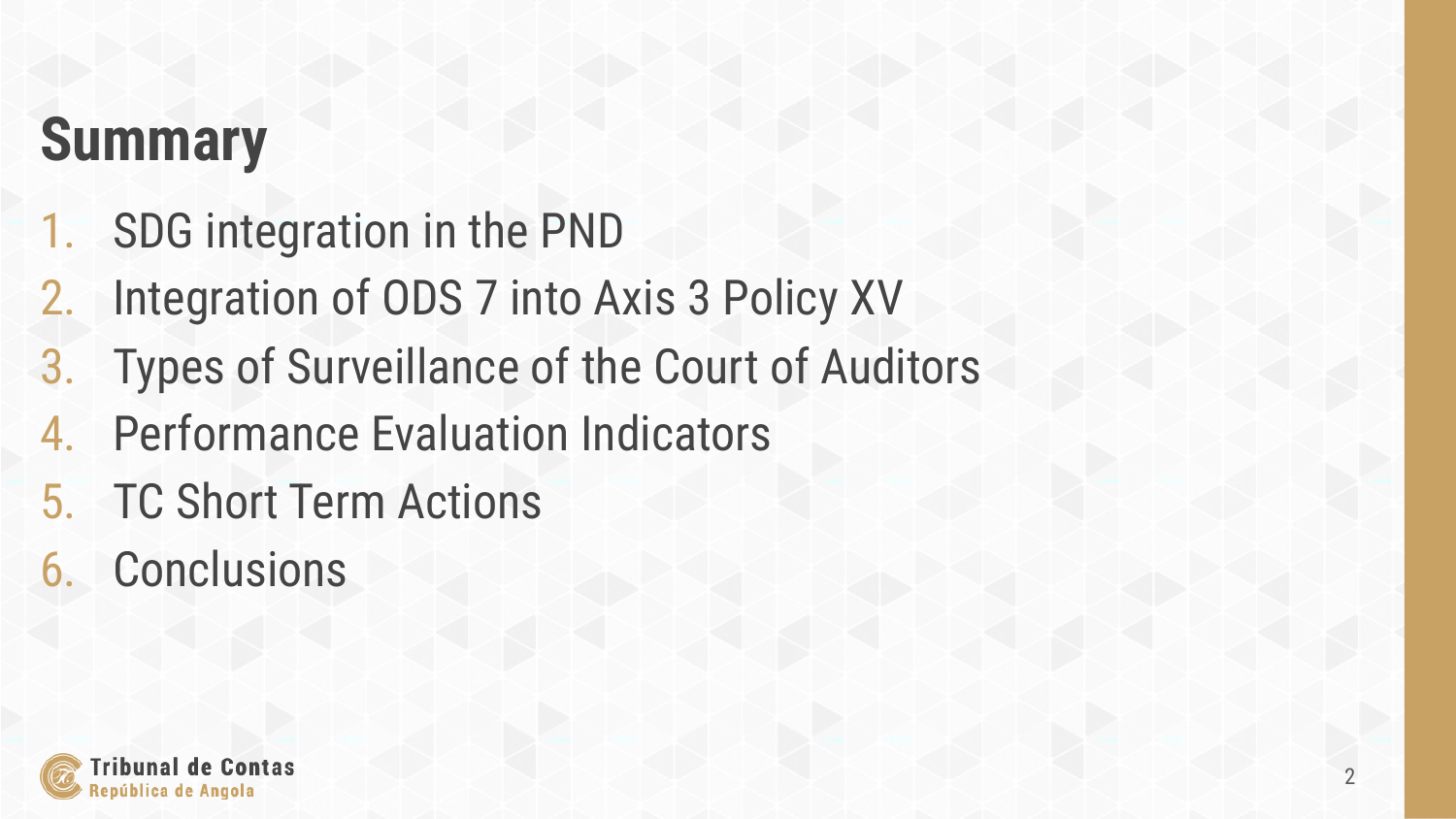

# Summary
SDG integration in the PND
Integration of ODS 7 into Axis 3 Policy XV
Types of Surveillance of the Court of Auditors
Performance Evaluation Indicators
TC Short Term Actions
Conclusions
2